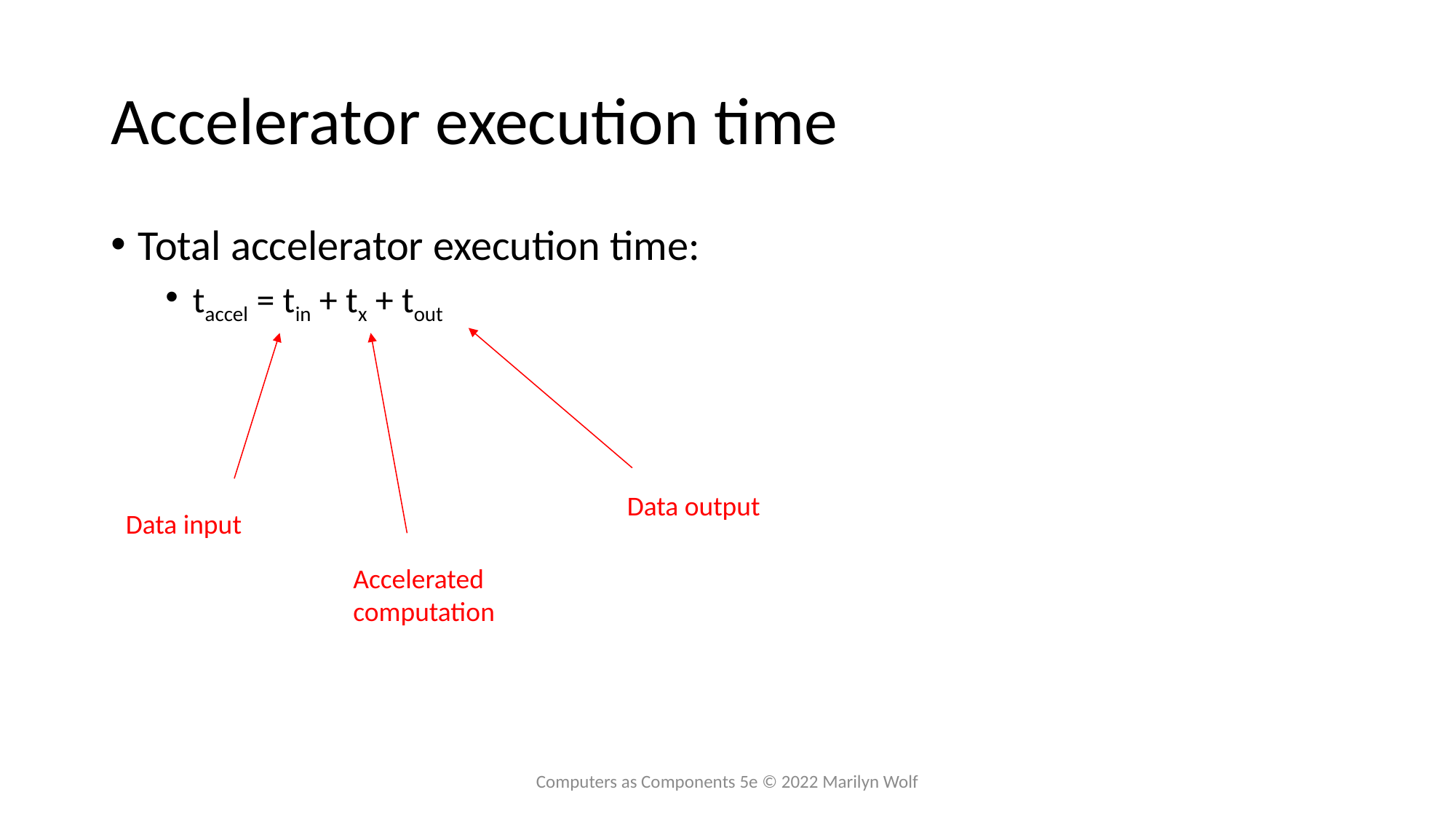

# Accelerator execution time
Total accelerator execution time:
taccel = tin + tx + tout

Data output
Data input
Accelerated
computation
Computers as Components 5e © 2022 Marilyn Wolf